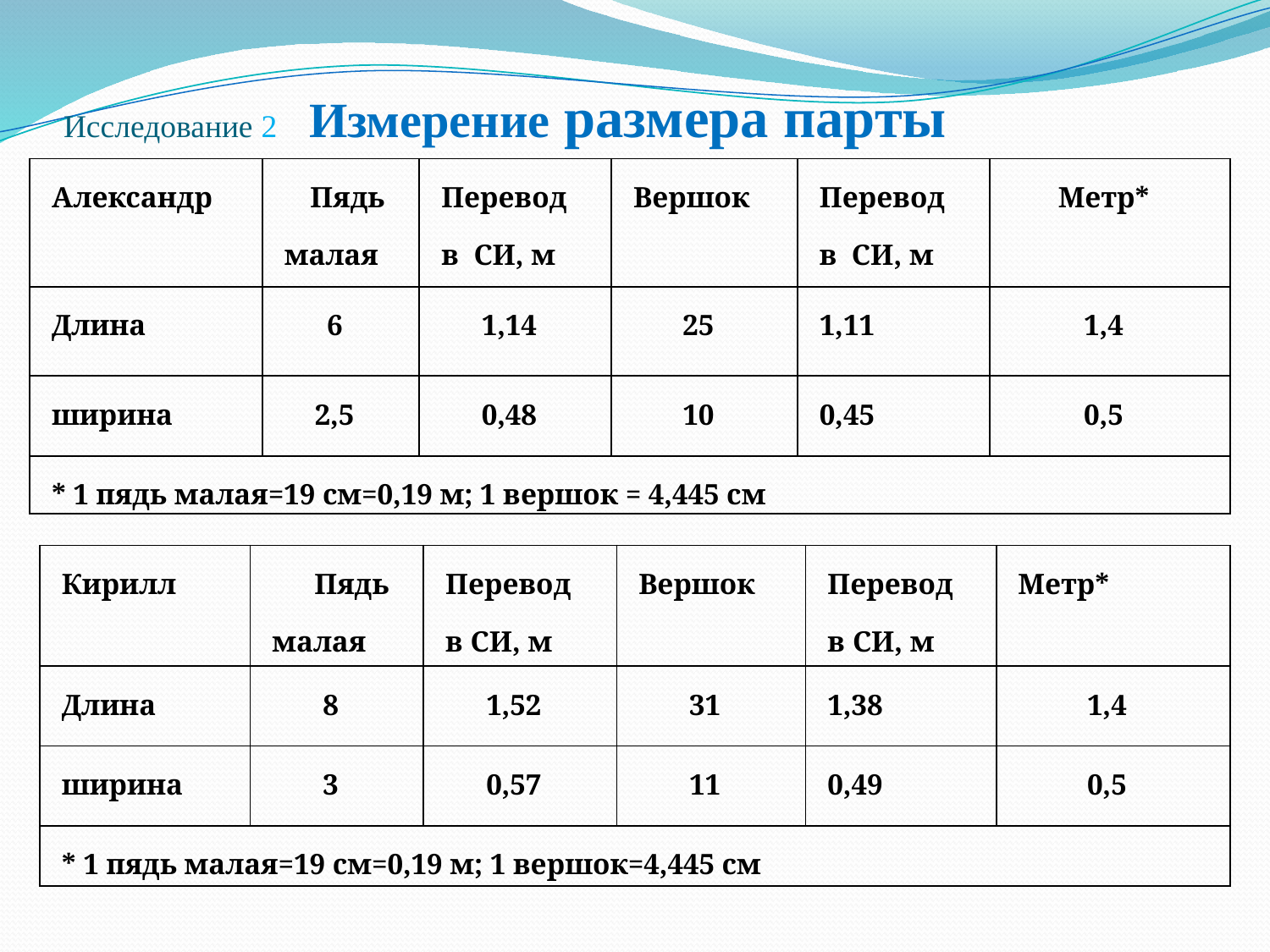

# Исследование 2    Измерение размера парты
| Александр | Пядь малая | Перевод в СИ, м | Вершок | Перевод в СИ, м | Метр\* |
| --- | --- | --- | --- | --- | --- |
| Длина | 6 | 1,14 | 25 | 1,11 | 1,4 |
| ширина | 2,5 | 0,48 | 10 | 0,45 | 0,5 |
| \* 1 пядь малая=19 см=0,19 м; 1 вершок = 4,445 см |  |  |  |  |  |

| Кирилл | Пядь малая | Перевод в СИ, м | Вершок | Перевод в СИ, м | Метр\* |
| --- | --- | --- | --- | --- | --- |
| Длина | 8 | 1,52 | 31 | 1,38 | 1,4 |
| ширина | 3 | 0,57 | 11 | 0,49 | 0,5 |
| \* 1 пядь малая=19 см=0,19 м; 1 вершок=4,445 см |  |  |  |  |  |